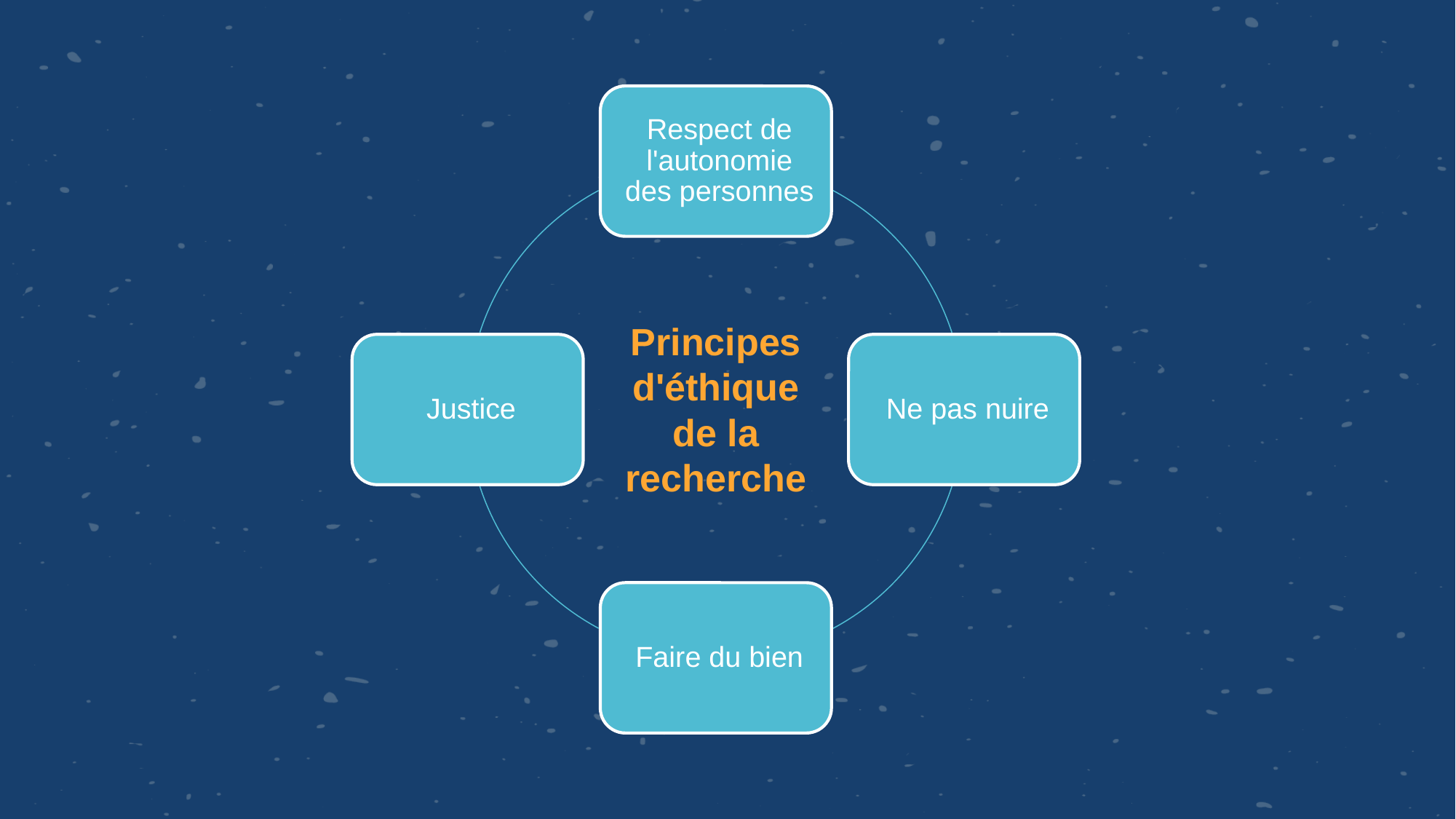

Respect de l'autonomie des personnes
Ne pas nuire
Faire du bien
Justice
Principes d'éthique de la recherche